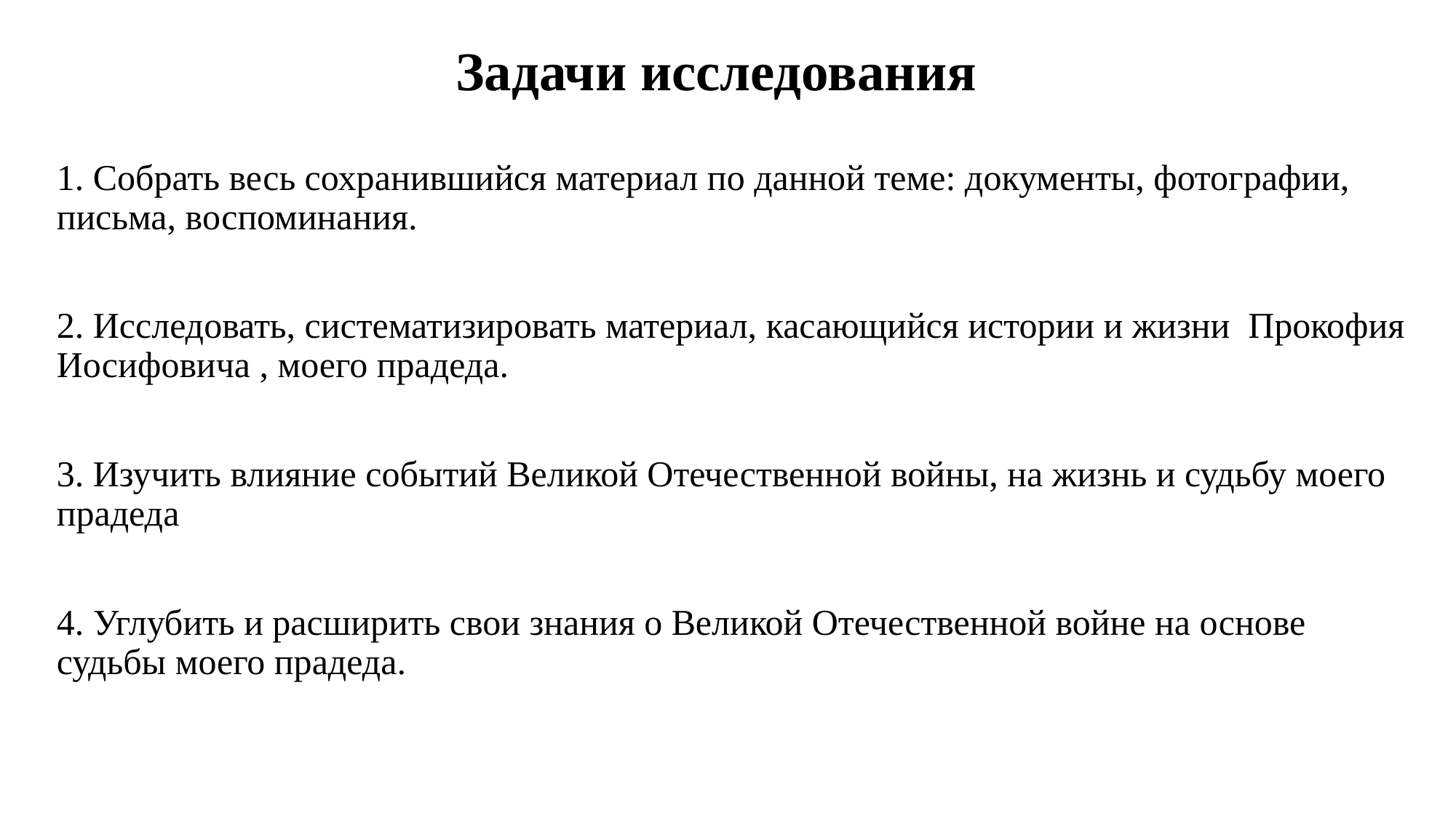

# Задачи исследования
1. Собрать весь сохранившийся материал по данной теме: документы, фотографии, письма, воспоминания.

2. Исследовать, систематизировать материал, касающийся истории и жизни  Прокофия Иосифовича , моего прадеда.

3. Изучить влияние событий Великой Отечественной войны, на жизнь и судьбу моего прадеда

4. Углубить и расширить свои знания о Великой Отечественной войне на основе судьбы моего прадеда.